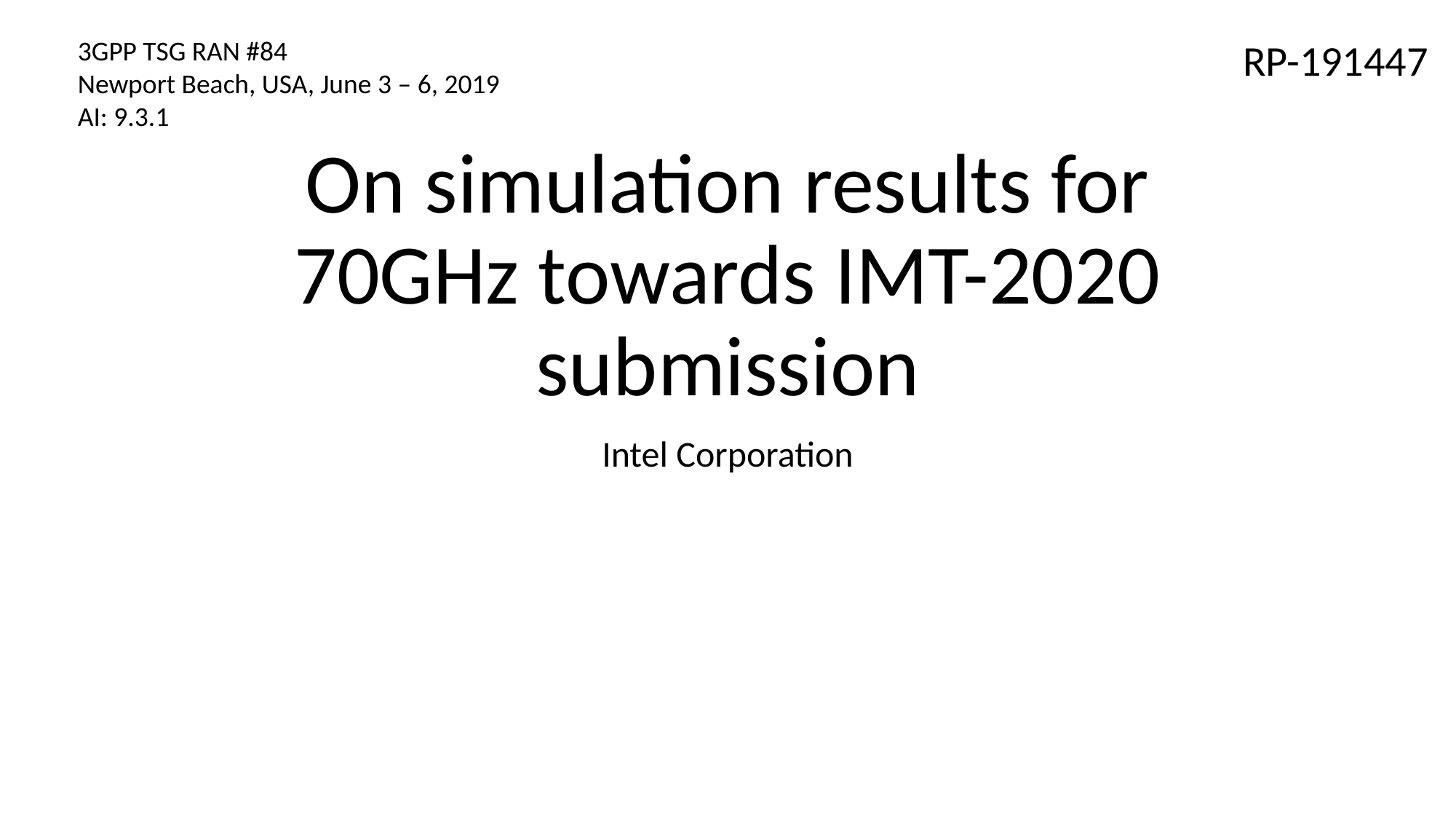

3GPP TSG RAN #84
Newport Beach, USA, June 3 – 6, 2019
AI: 9.3.1
RP-191447
# On simulation results for 70GHz towards IMT-2020 submission
Intel Corporation